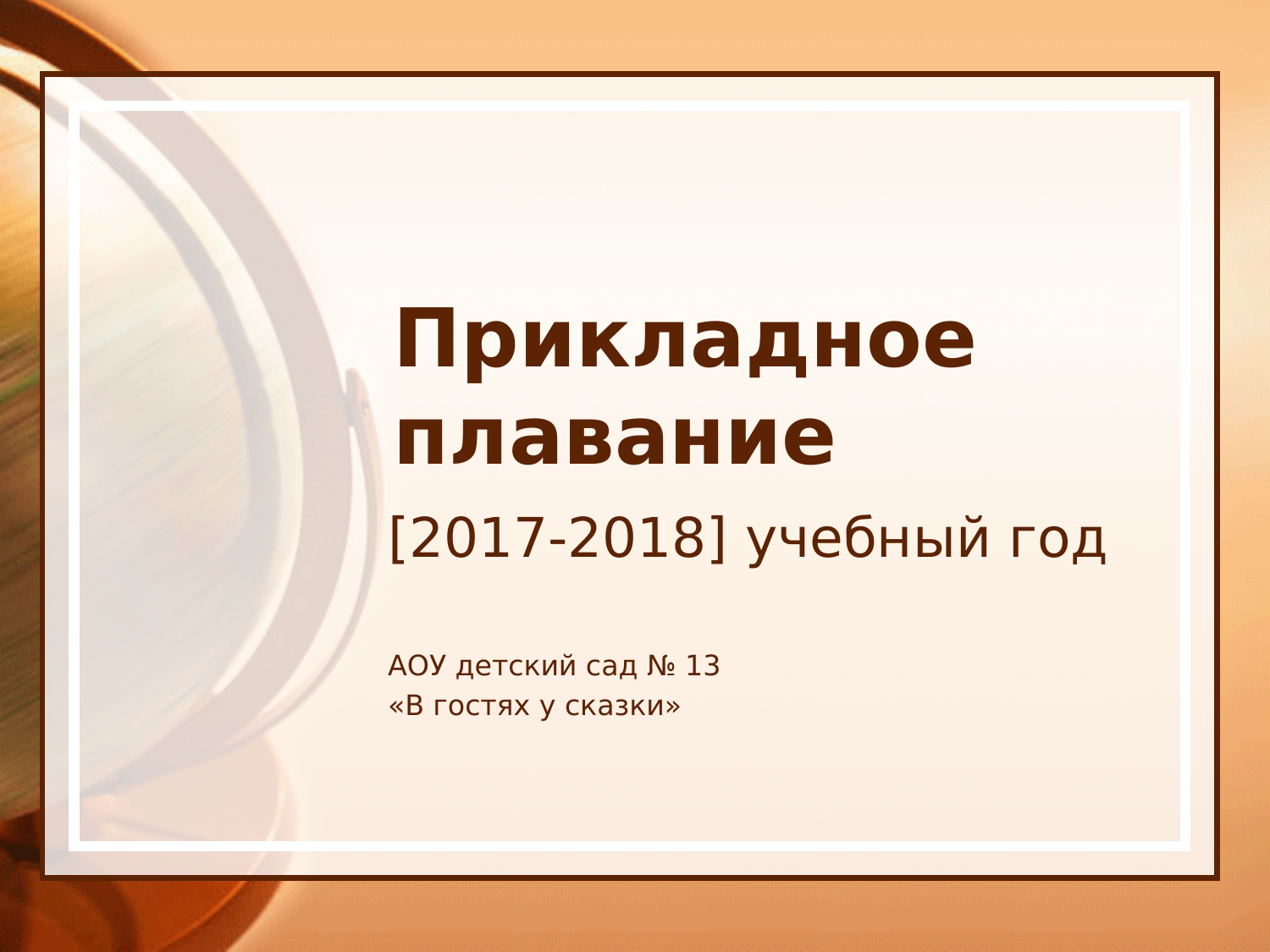

# Прикладное плавание
[2017-2018] учебный год

АОУ детский сад № 13
«В гостях у сказки»